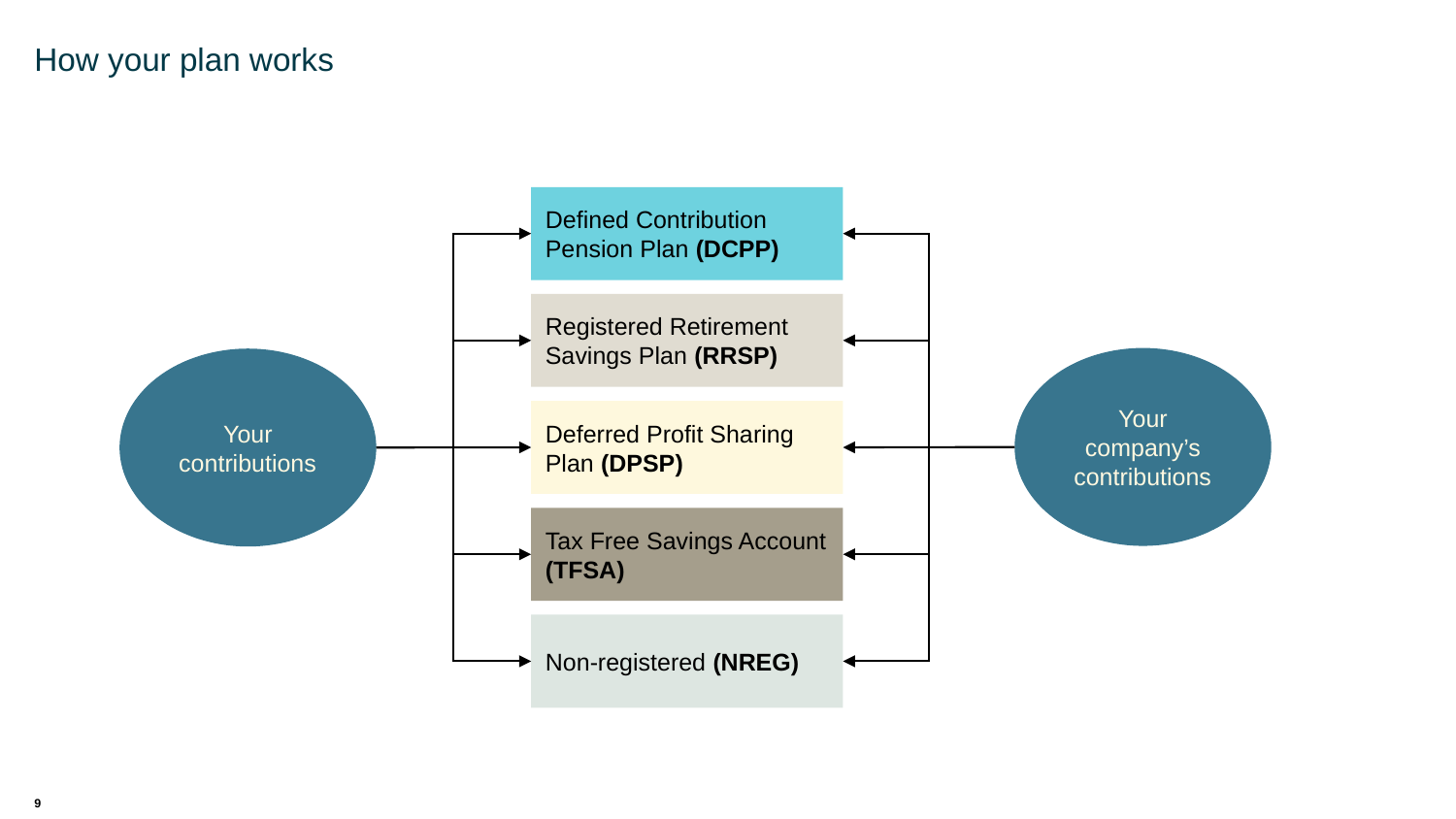

How your plan works
Defined Contribution Pension Plan (DCPP)
Registered Retirement Savings Plan (RRSP)
Your company’s contributions
Your contributions
Deferred Profit Sharing Plan (DPSP)
Tax Free Savings Account (TFSA)
Non-registered (NREG)
9